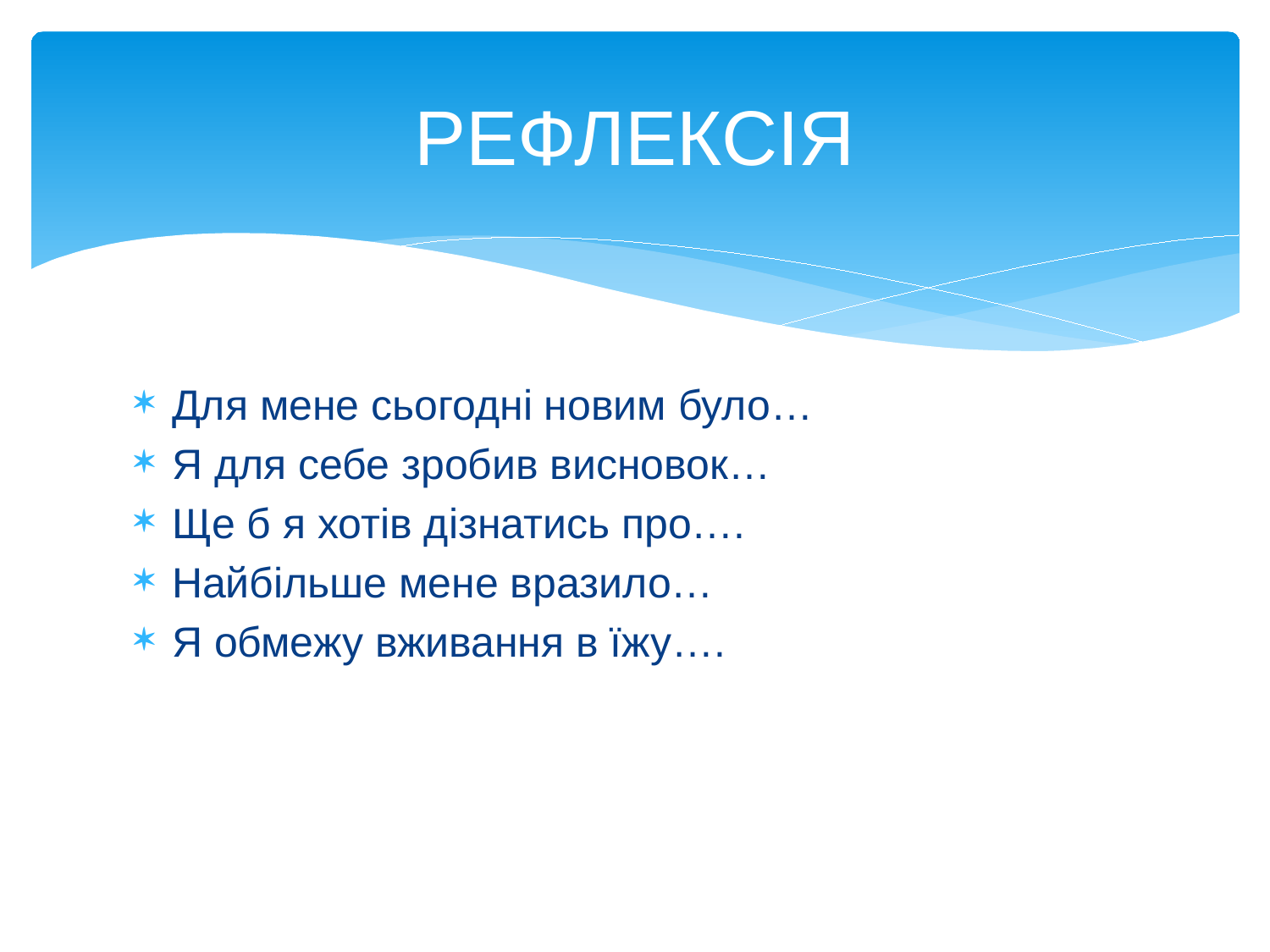

# РЕФЛЕКСІЯ
Для мене сьогодні новим було…
Я для себе зробив висновок…
Ще б я хотів дізнатись про….
Найбільше мене вразило…
Я обмежу вживання в їжу….